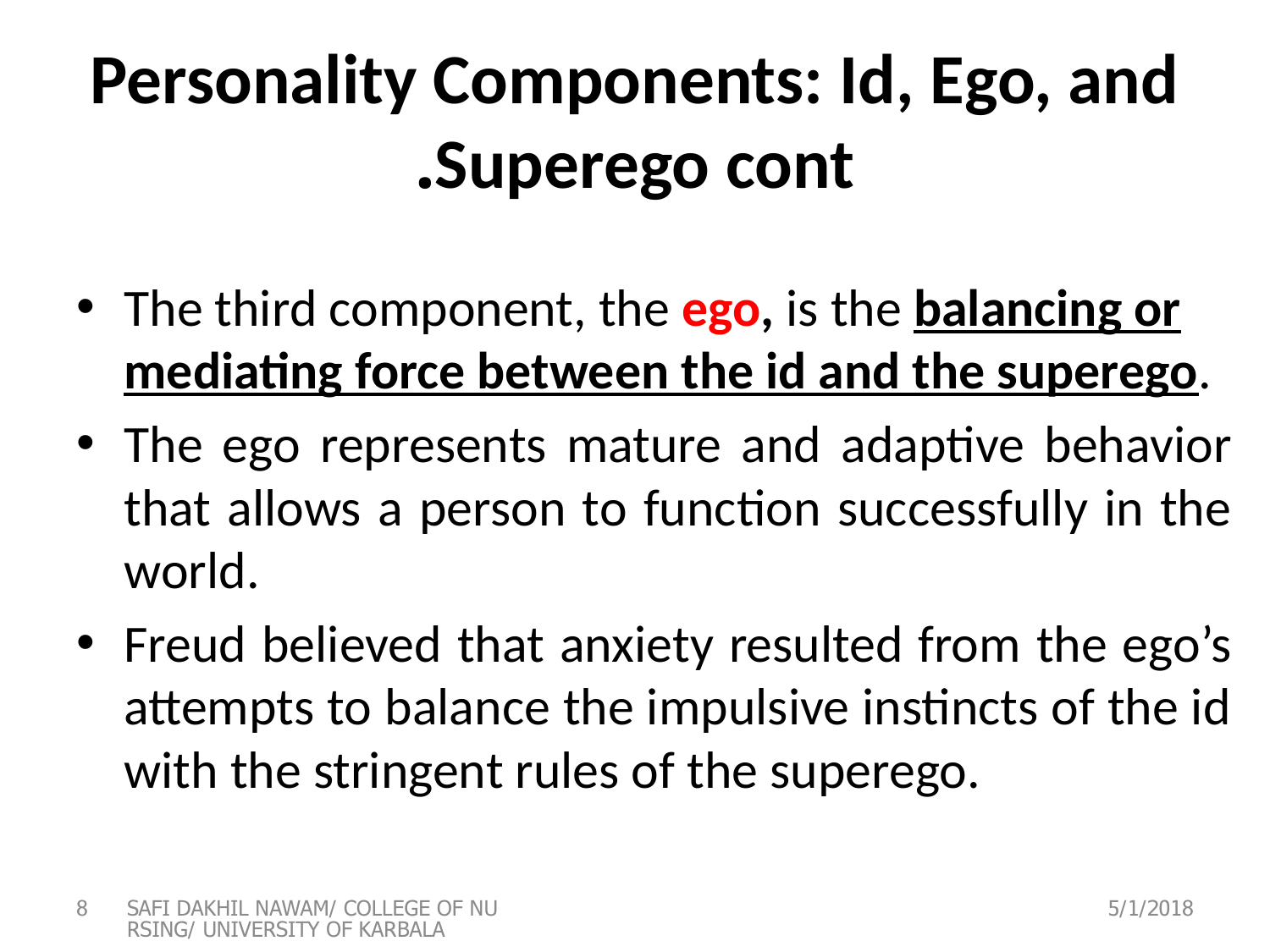

# Personality Components: Id, Ego, and Superego cont.
The third component, the ego, is the balancing or mediating force between the id and the superego.
The ego represents mature and adaptive behavior that allows a person to function successfully in the world.
Freud believed that anxiety resulted from the ego’s attempts to balance the impulsive instincts of the id with the stringent rules of the superego.
8
SAFI DAKHIL NAWAM/ COLLEGE OF NURSING/ UNIVERSITY OF KARBALA
5/1/2018